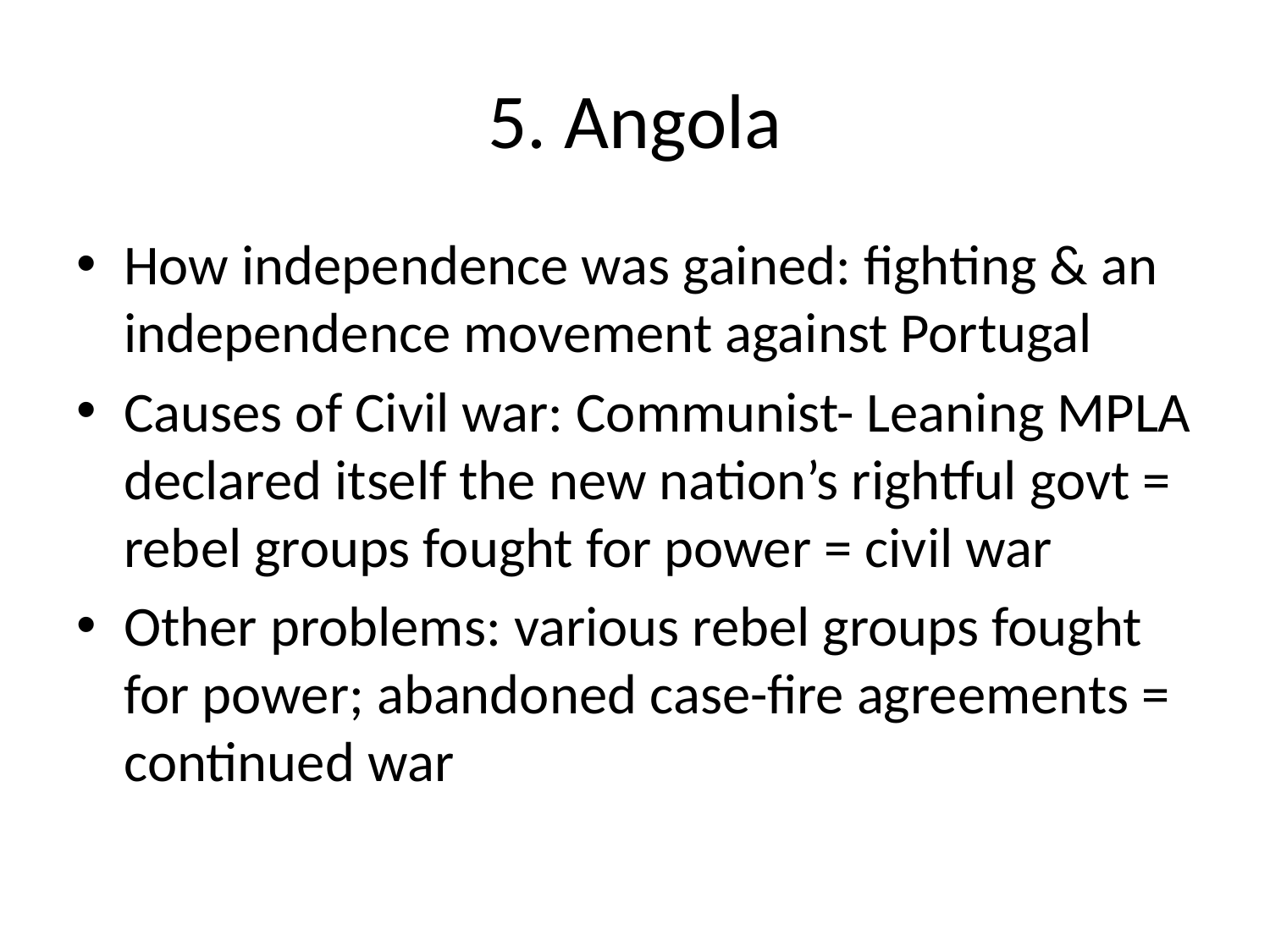

# 5. Angola
How independence was gained: fighting & an independence movement against Portugal
Causes of Civil war: Communist- Leaning MPLA declared itself the new nation’s rightful govt = rebel groups fought for power = civil war
Other problems: various rebel groups fought for power; abandoned case-fire agreements = continued war